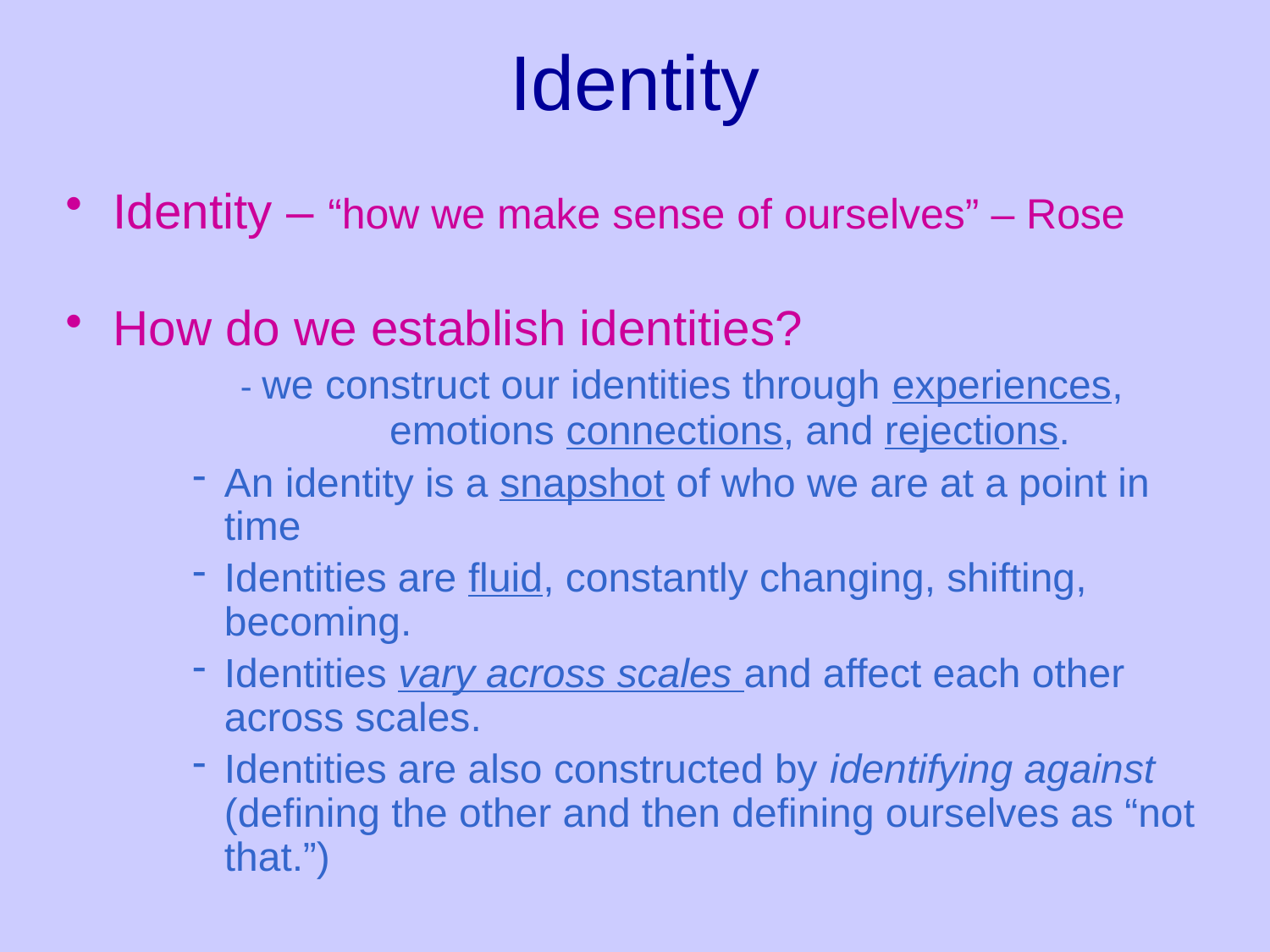

# Identity
Identity – “how we make sense of ourselves” – Rose

How do we establish identities?
	- we construct our identities through experiences, 		  emotions connections, and rejections.
An identity is a snapshot of who we are at a point in time
Identities are fluid, constantly changing, shifting, becoming.
Identities vary across scales and affect each other across scales.
Identities are also constructed by identifying against (defining the other and then defining ourselves as “not that.”)